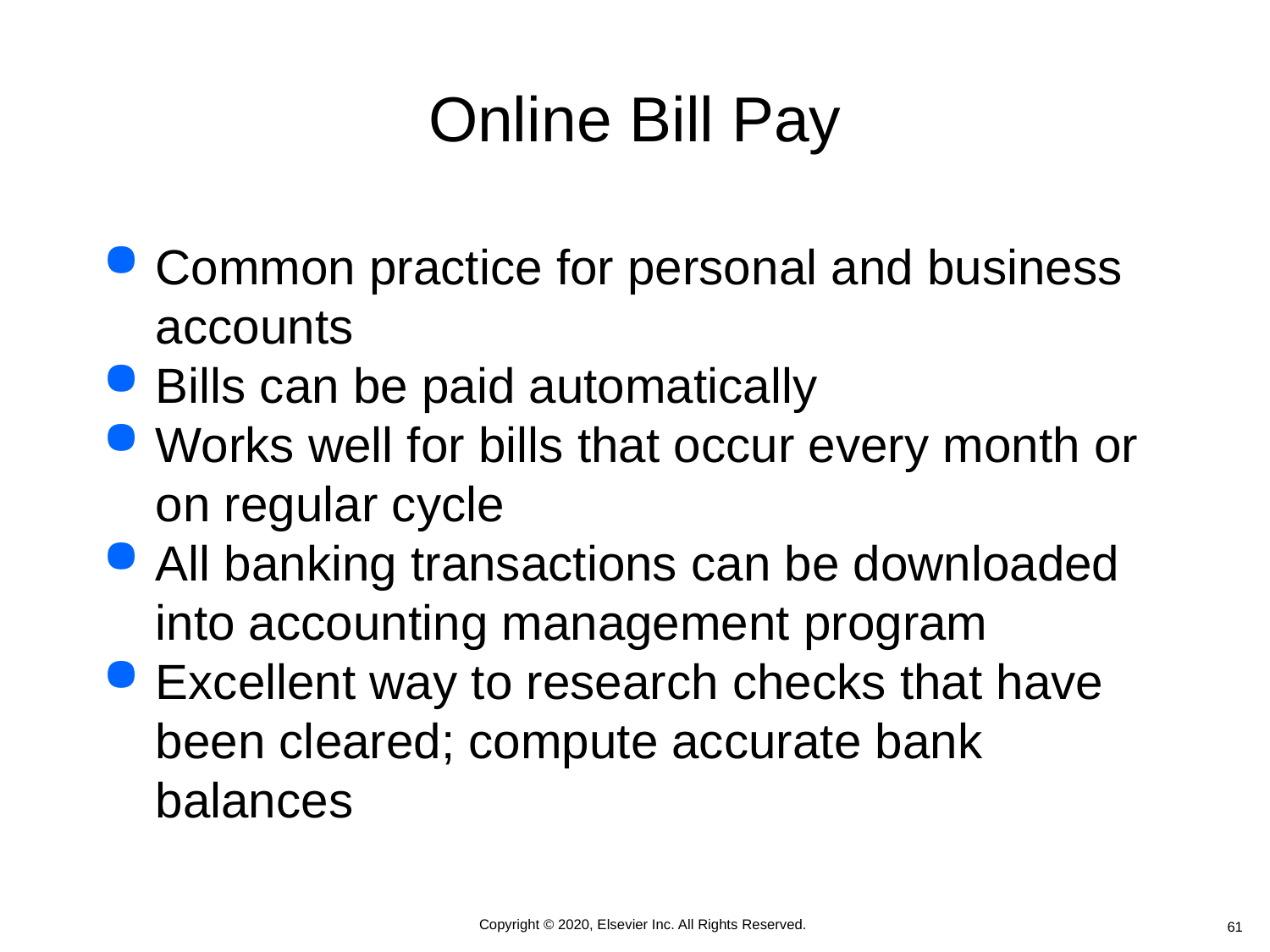

# Online Bill Pay
Common practice for personal and business accounts
Bills can be paid automatically
Works well for bills that occur every month or on regular cycle
All banking transactions can be downloaded into accounting management program
Excellent way to research checks that have been cleared; compute accurate bank balances